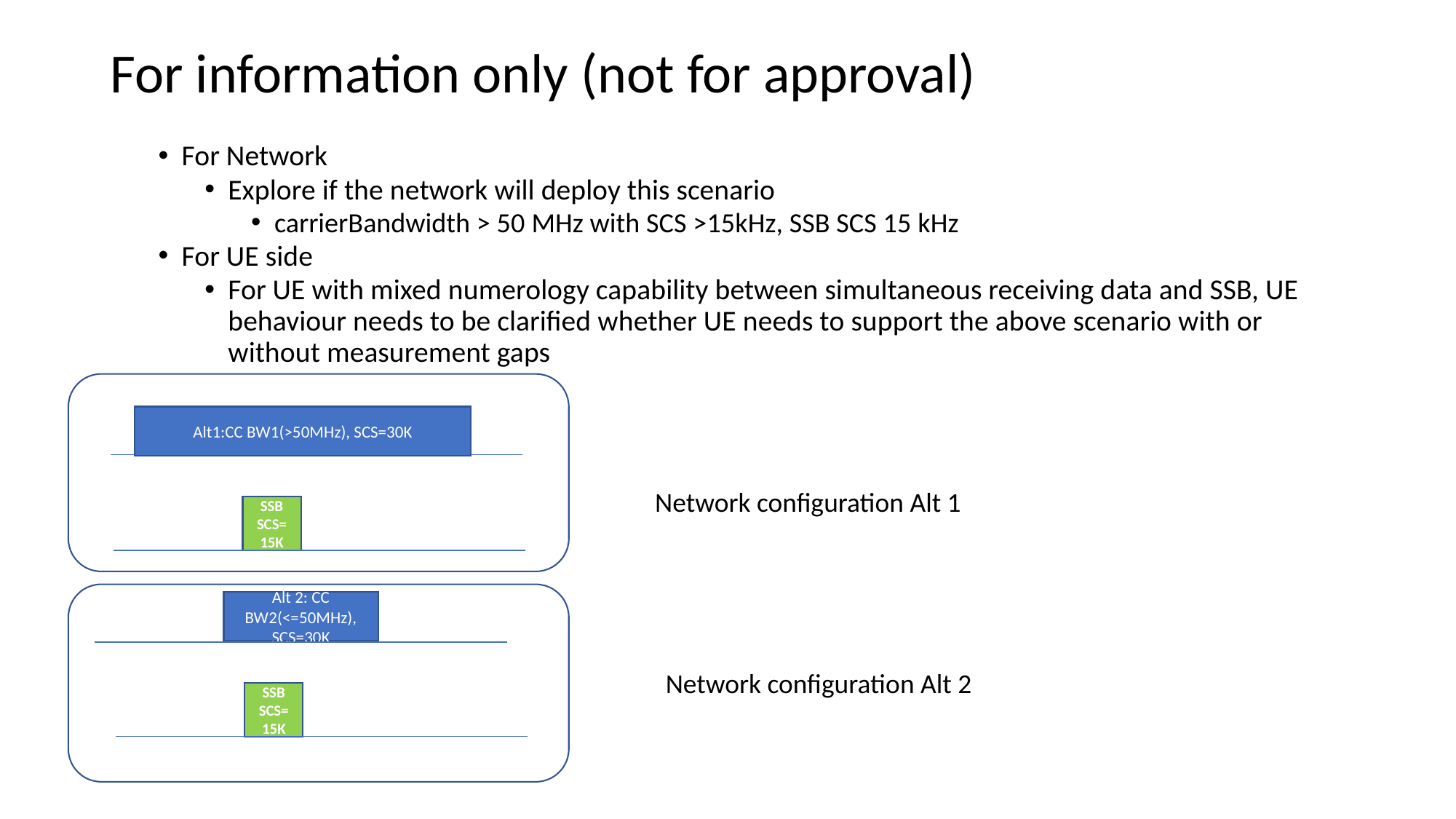

# For information only (not for approval)
For Network
Explore if the network will deploy this scenario
carrierBandwidth > 50 MHz with SCS >15kHz, SSB SCS 15 kHz
For UE side
For UE with mixed numerology capability between simultaneous receiving data and SSB, UE behaviour needs to be clarified whether UE needs to support the above scenario with or without measurement gaps

Alt1:CC BW1(>50MHz), SCS=30K
Network configuration Alt 1
SSB SCS=15K

Alt 2: CC BW2(<=50MHz), SCS=30K
Network configuration Alt 2
SSB SCS=15K